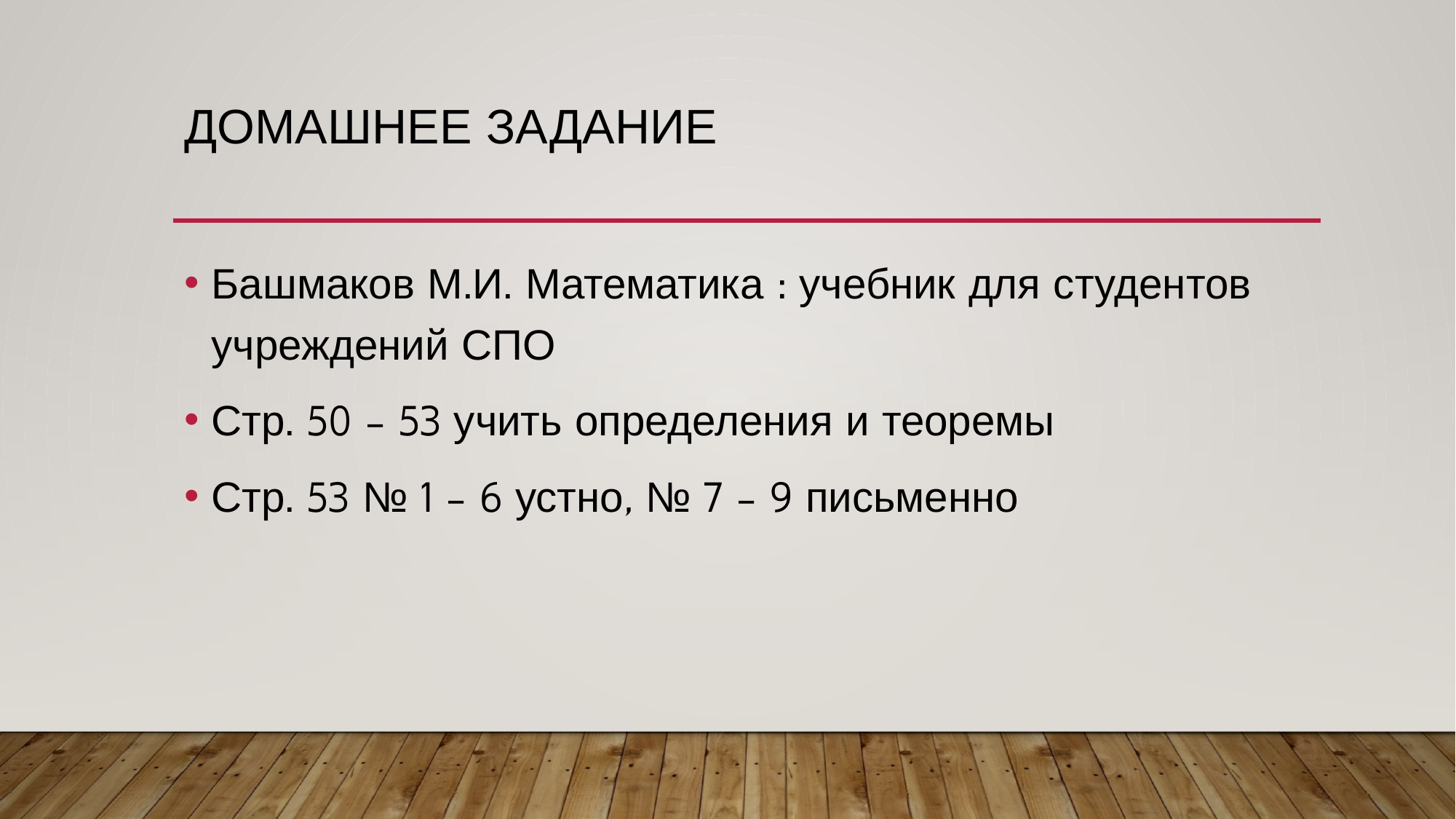

# Домашнее задание
Башмаков М.И. Математика : учебник для студентов учреждений СПО
Стр. 50 – 53 учить определения и теоремы
Стр. 53 № 1 – 6 устно, № 7 – 9 письменно